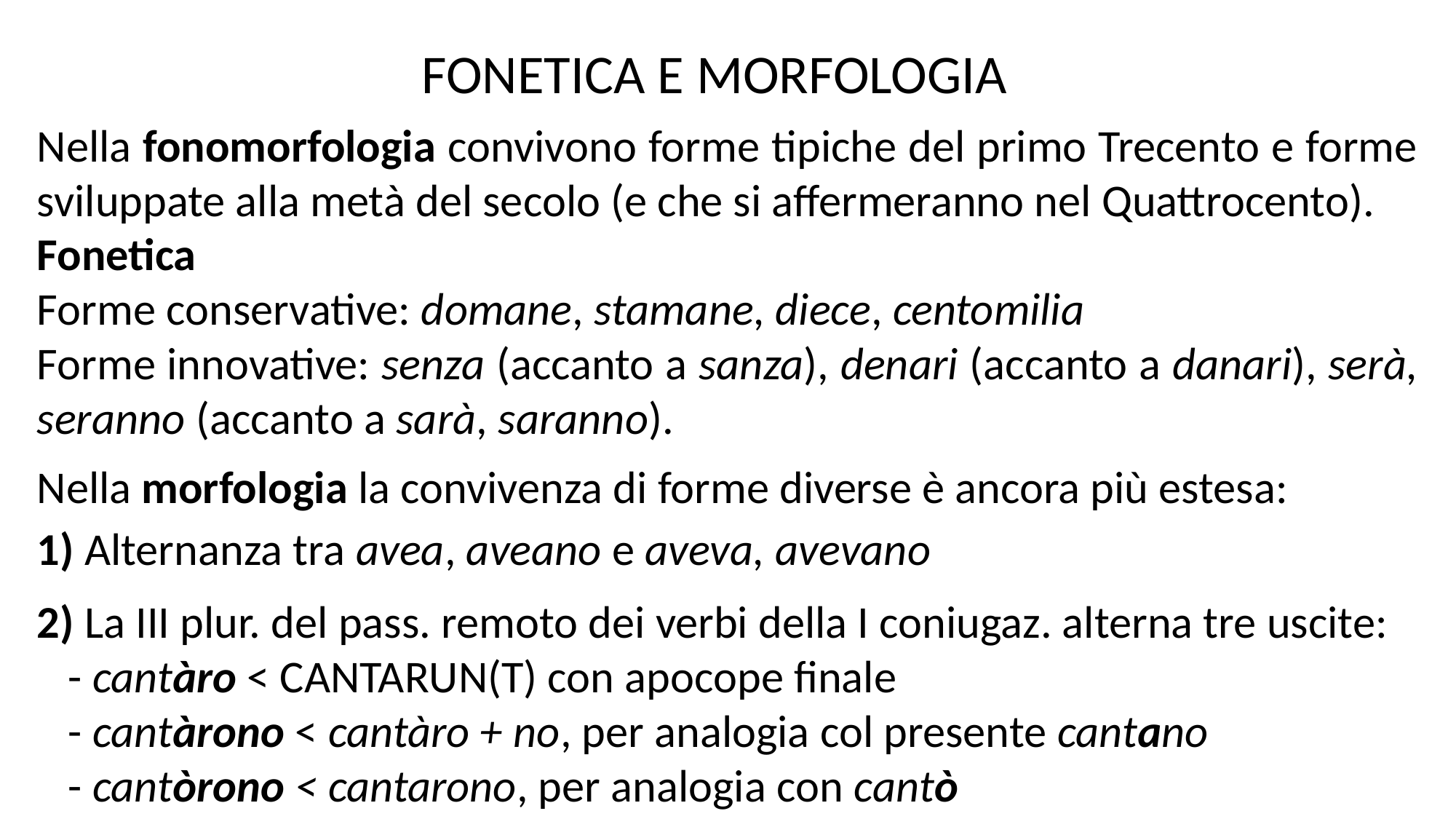

FONETICA E MORFOLOGIA
Nella fonomorfologia convivono forme tipiche del primo Trecento e forme sviluppate alla metà del secolo (e che si affermeranno nel Quattrocento).
Fonetica
Forme conservative: domane, stamane, diece, centomilia
Forme innovative: senza (accanto a sanza), denari (accanto a danari), serà, seranno (accanto a sarà, saranno).
Nella morfologia la convivenza di forme diverse è ancora più estesa:

1) Alternanza tra avea, aveano e aveva, avevano

2) La III plur. del pass. remoto dei verbi della I coniugaz. alterna tre uscite:
   - cantàro < CANTARUN(T) con apocope finale
   - cantàrono < cantàro + no, per analogia col presente cantano
   - cantòrono < cantarono, per analogia con cantò